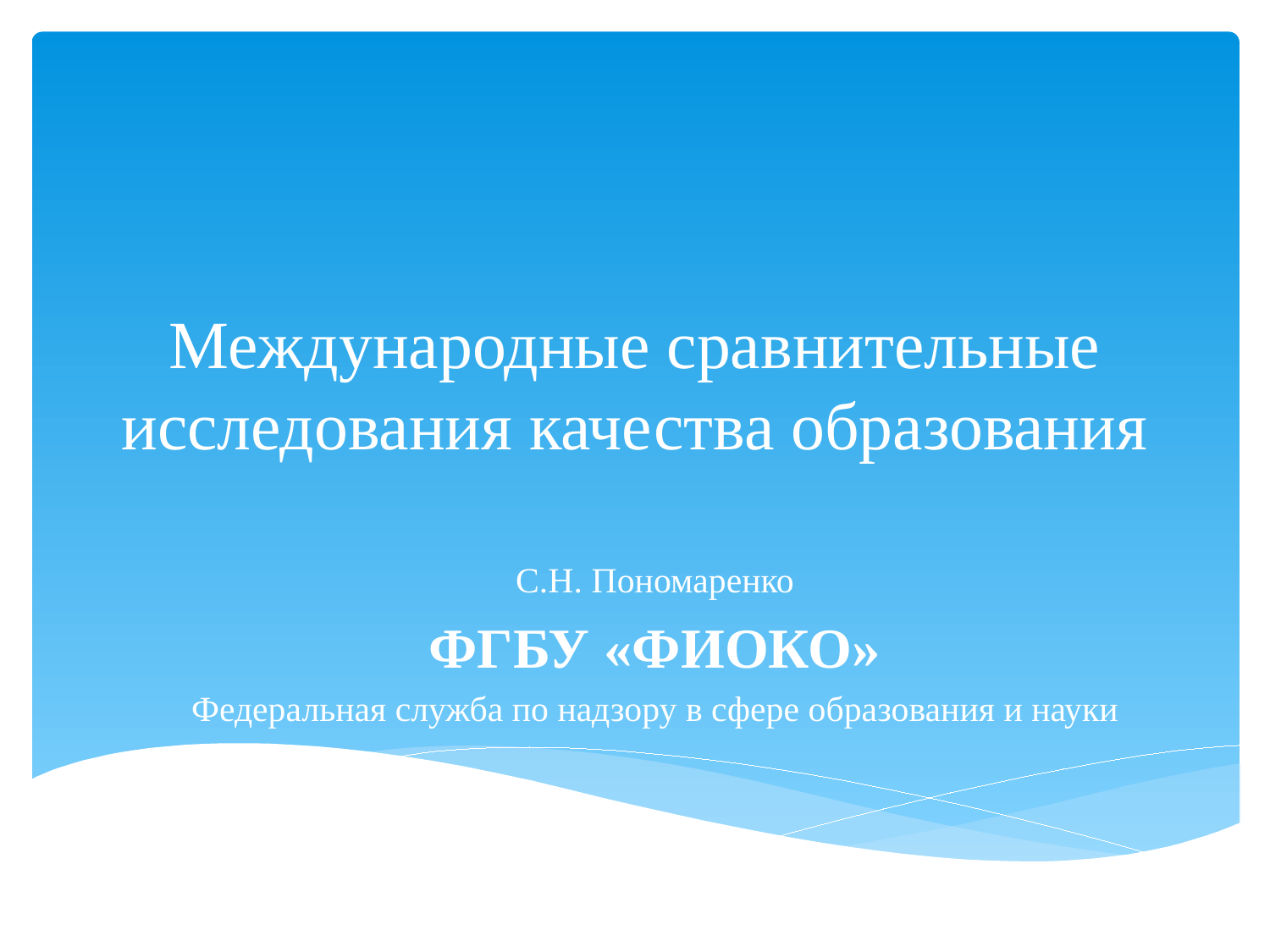

# Международные сравнительные исследования качества образования
С.Н. Пономаренко
ФГБУ «ФИОКО»
Федеральная служба по надзору в сфере образования и науки